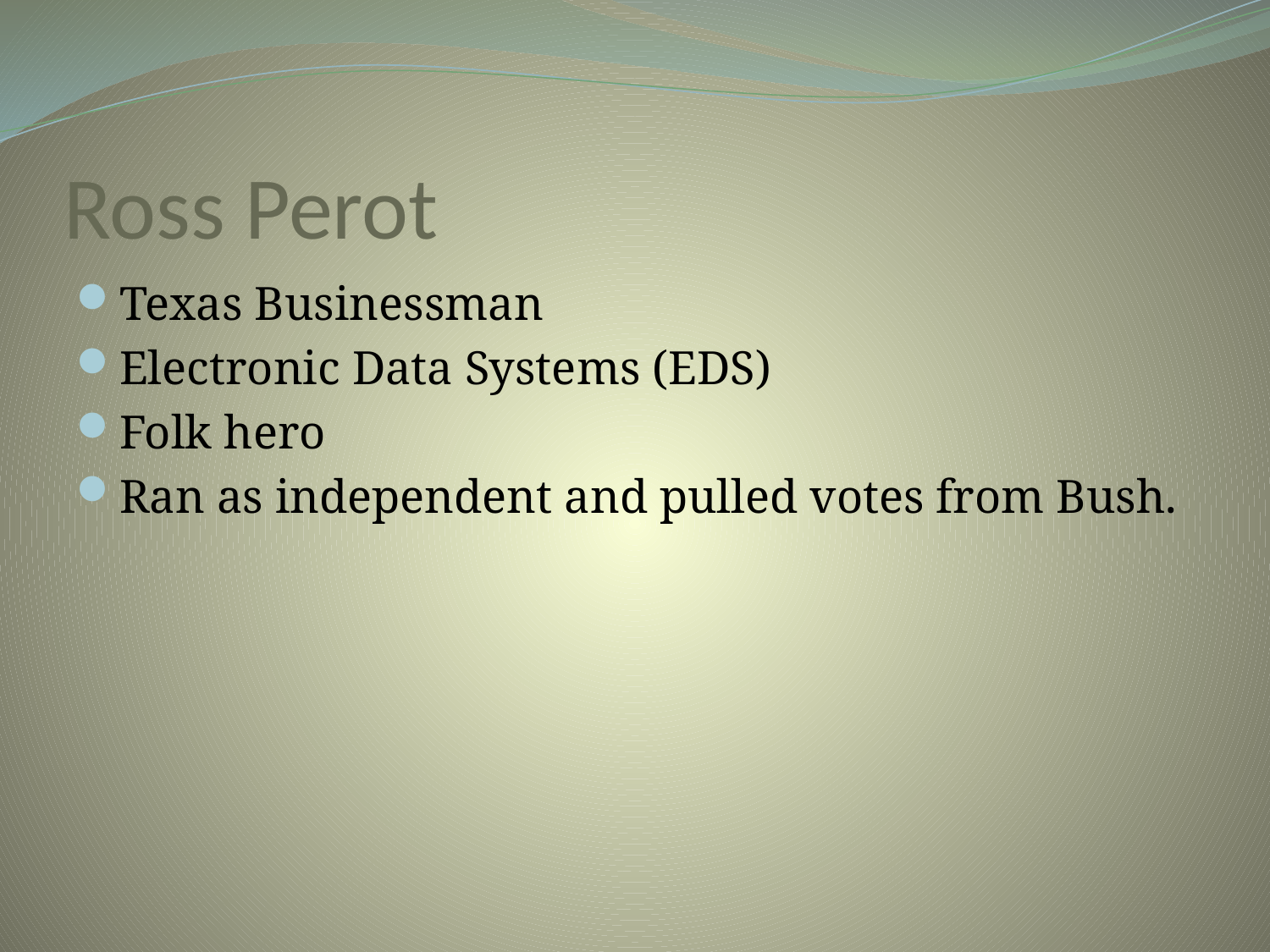

# Ross Perot
Texas Businessman
Electronic Data Systems (EDS)
Folk hero
Ran as independent and pulled votes from Bush.